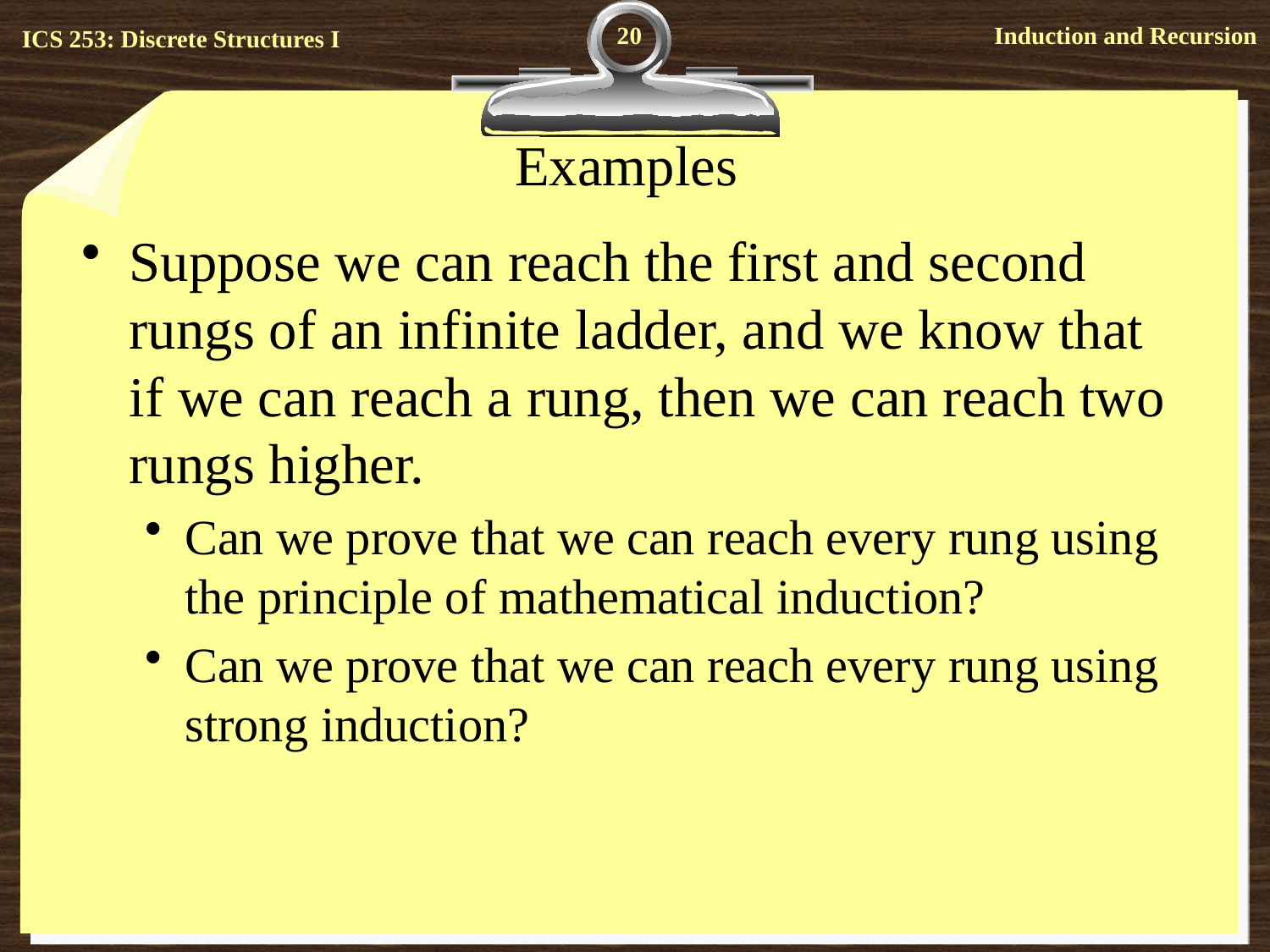

20
# Examples
Suppose we can reach the first and second rungs of an infinite ladder, and we know that if we can reach a rung, then we can reach two rungs higher.
Can we prove that we can reach every rung using the principle of mathematical induction?
Can we prove that we can reach every rung using strong induction?